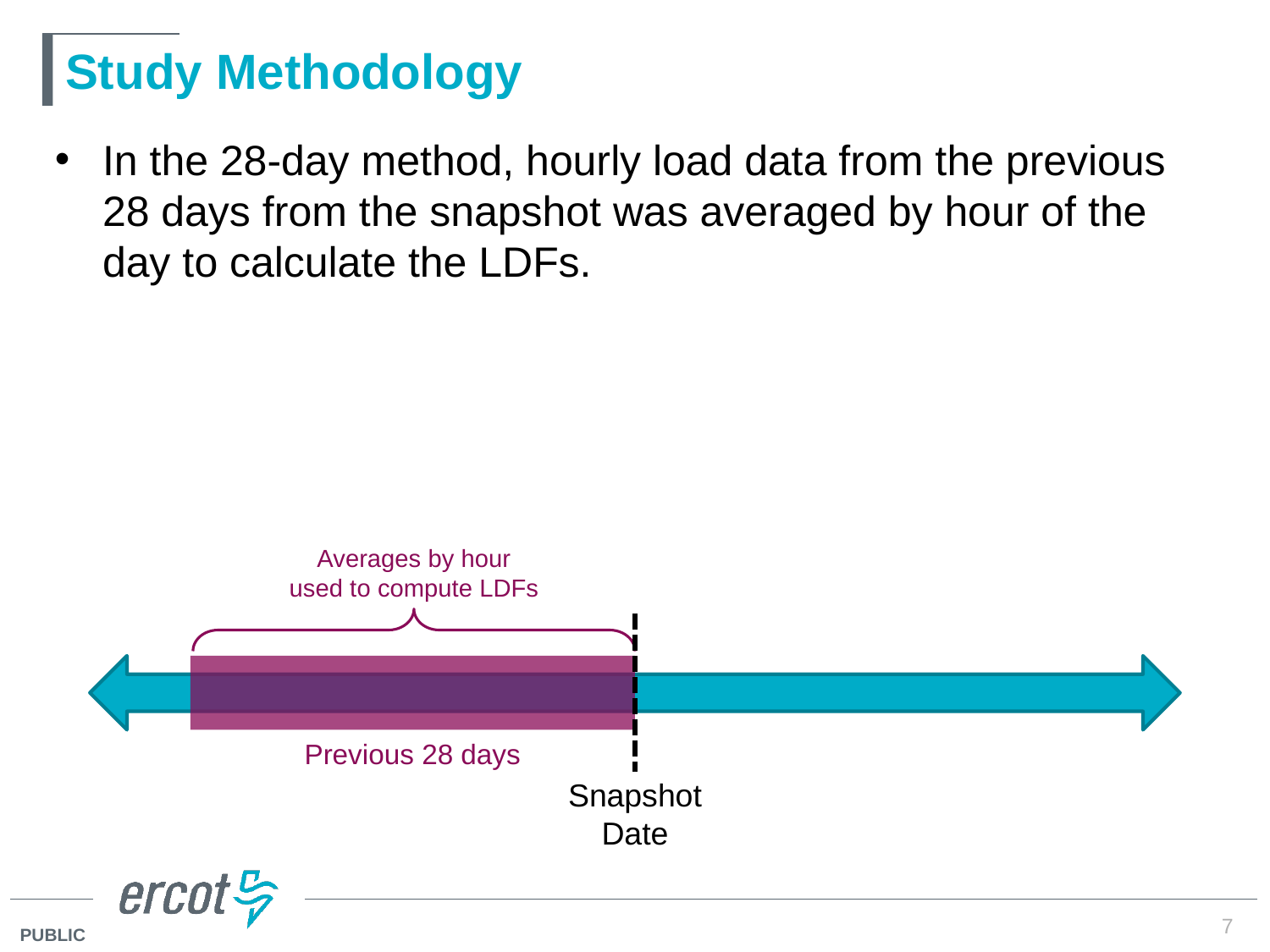

# Study Methodology
In the 28-day method, hourly load data from the previous 28 days from the snapshot was averaged by hour of the day to calculate the LDFs.

Averages by hour used to compute LDFs

Previous 28 days
Snapshot Date
7